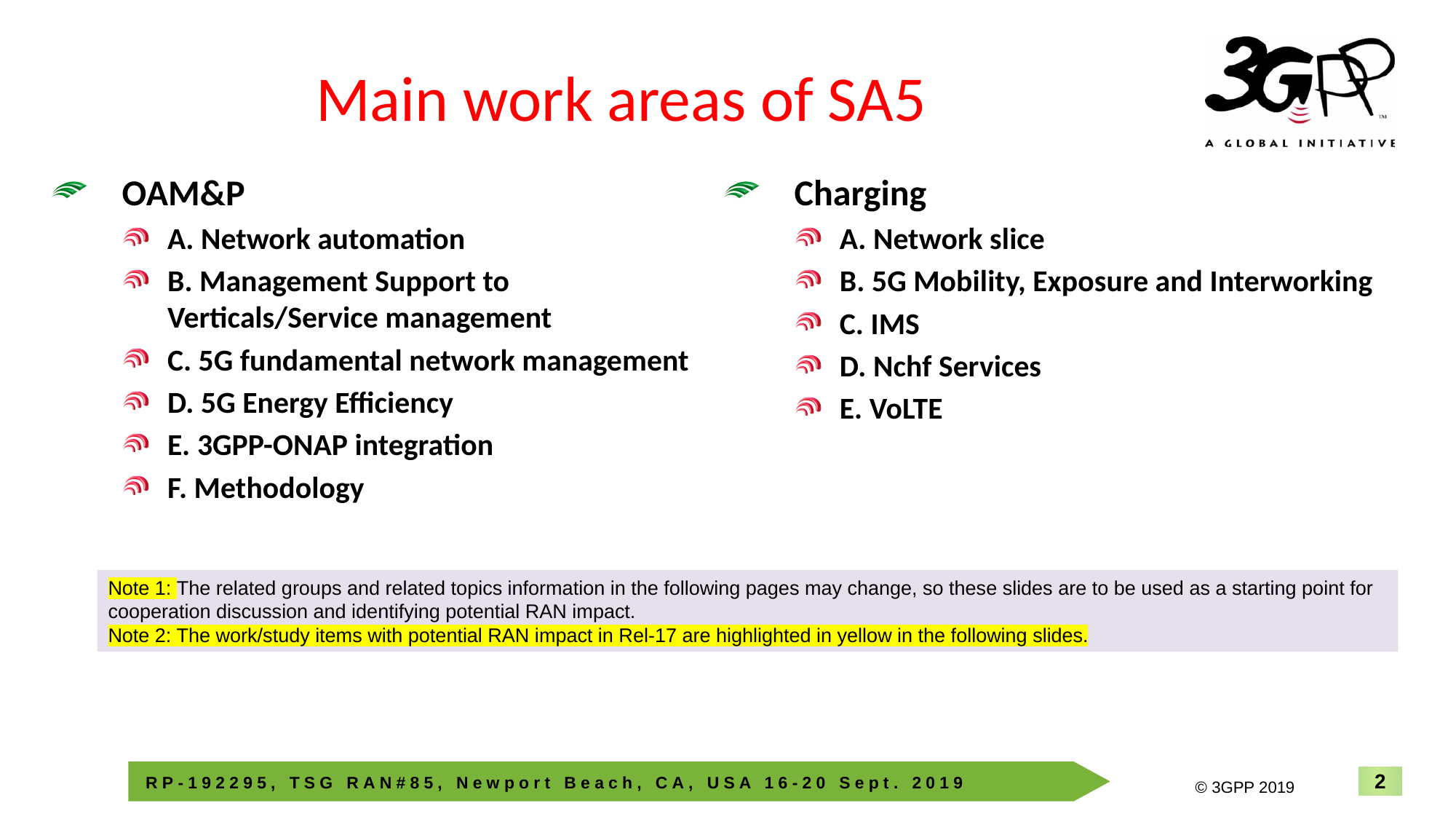

# Main work areas of SA5
OAM&P
A. Network automation
B. Management Support to Verticals/Service management
C. 5G fundamental network management
D. 5G Energy Efficiency
E. 3GPP-ONAP integration
F. Methodology
Charging
A. Network slice
B. 5G Mobility, Exposure and Interworking
C. IMS
D. Nchf Services
E. VoLTE

Note 1: The related groups and related topics information in the following pages may change, so these slides are to be used as a starting point for cooperation discussion and identifying potential RAN impact.
Note 2: The work/study items with potential RAN impact in Rel-17 are highlighted in yellow in the following slides.